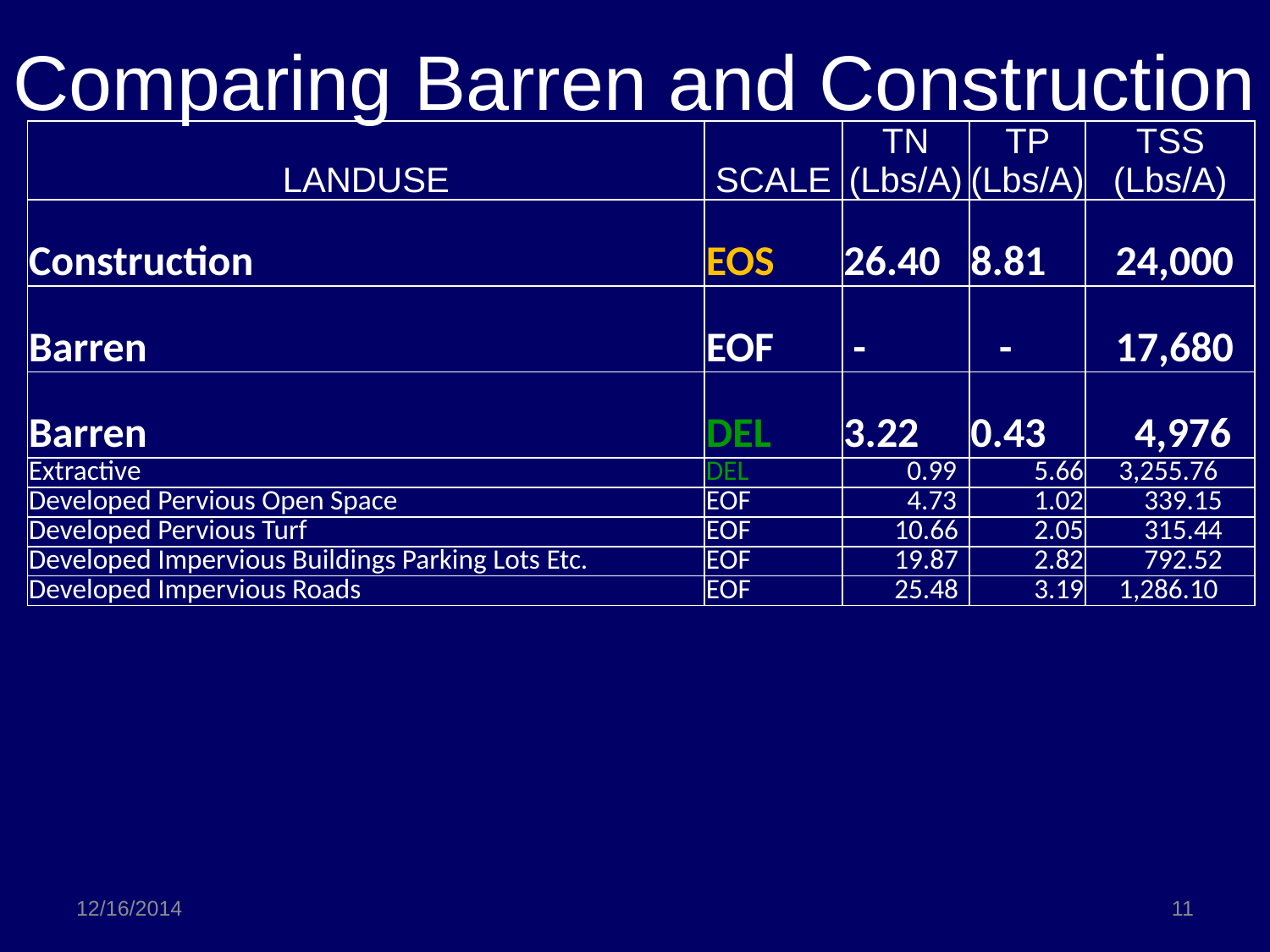

# Comparing Barren and Construction
| LANDUSE | SCALE | TN (Lbs/A) | TP (Lbs/A) | TSS (Lbs/A) |
| --- | --- | --- | --- | --- |
| Construction | EOS | 26.40 | 8.81 | 24,000 |
| Barren | EOF | - | - | 17,680 |
| Barren | DEL | 3.22 | 0.43 | 4,976 |
| Extractive | DEL | 0.99 | 5.66 | 3,255.76 |
| Developed Pervious Open Space | EOF | 4.73 | 1.02 | 339.15 |
| Developed Pervious Turf | EOF | 10.66 | 2.05 | 315.44 |
| Developed Impervious Buildings Parking Lots Etc. | EOF | 19.87 | 2.82 | 792.52 |
| Developed Impervious Roads | EOF | 25.48 | 3.19 | 1,286.10 |
12/16/2014
11